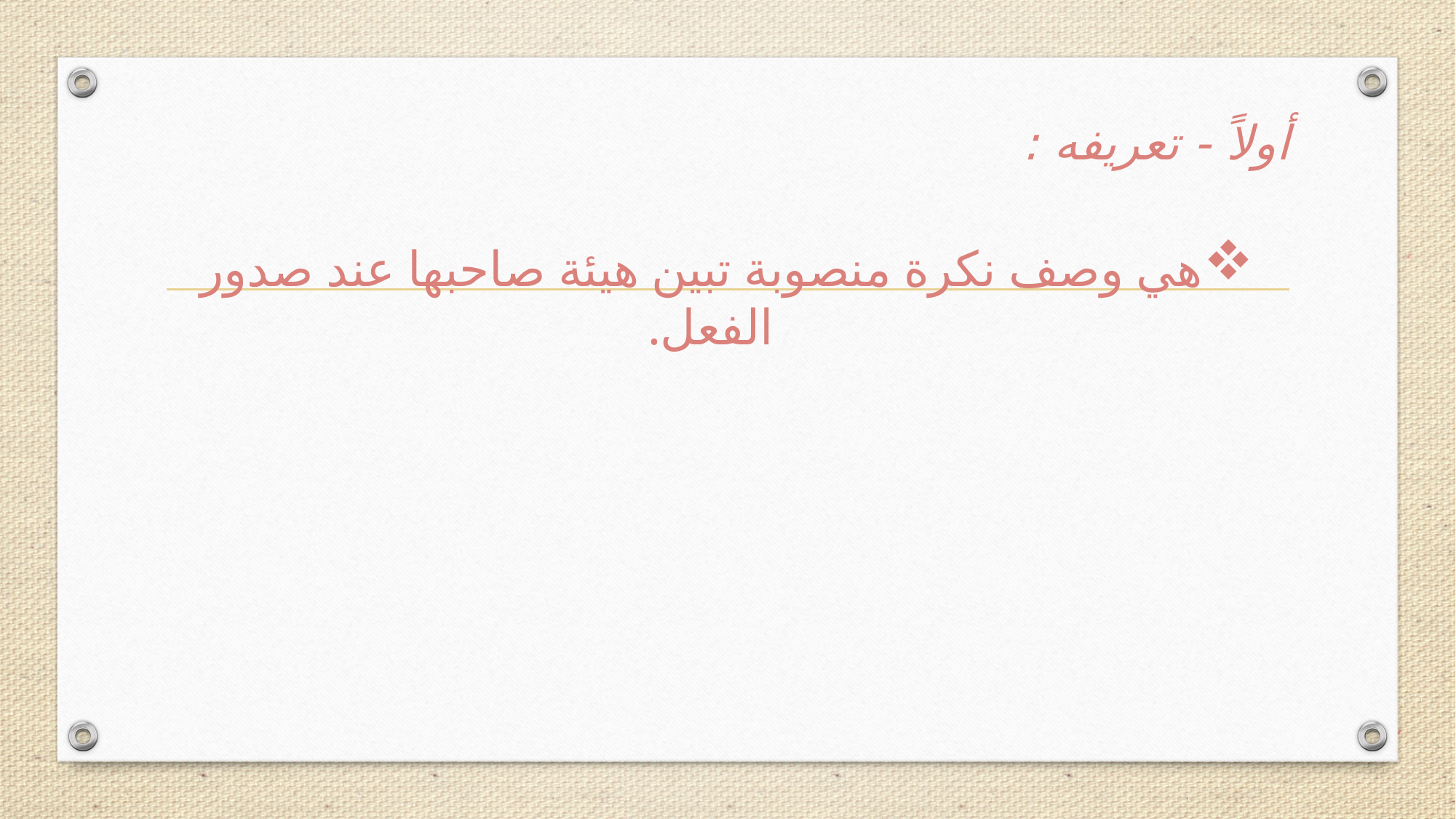

# أولاً - تعريفه :
هي وصف نكرة منصوبة تبين هيئة صاحبها عند صدور الفعل.